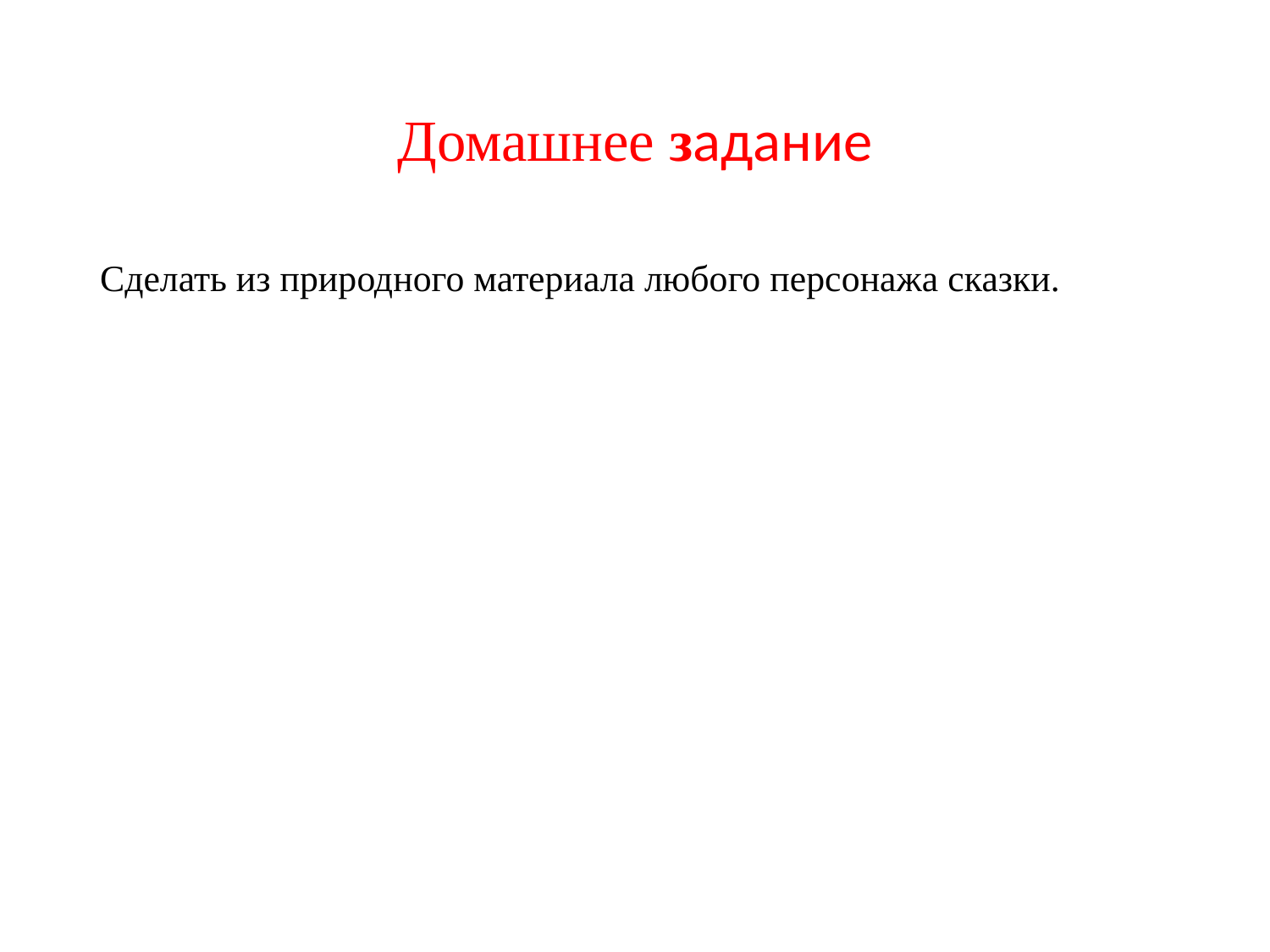

# Домашнее задание
Сделать из природного материала любого персонажа сказки.